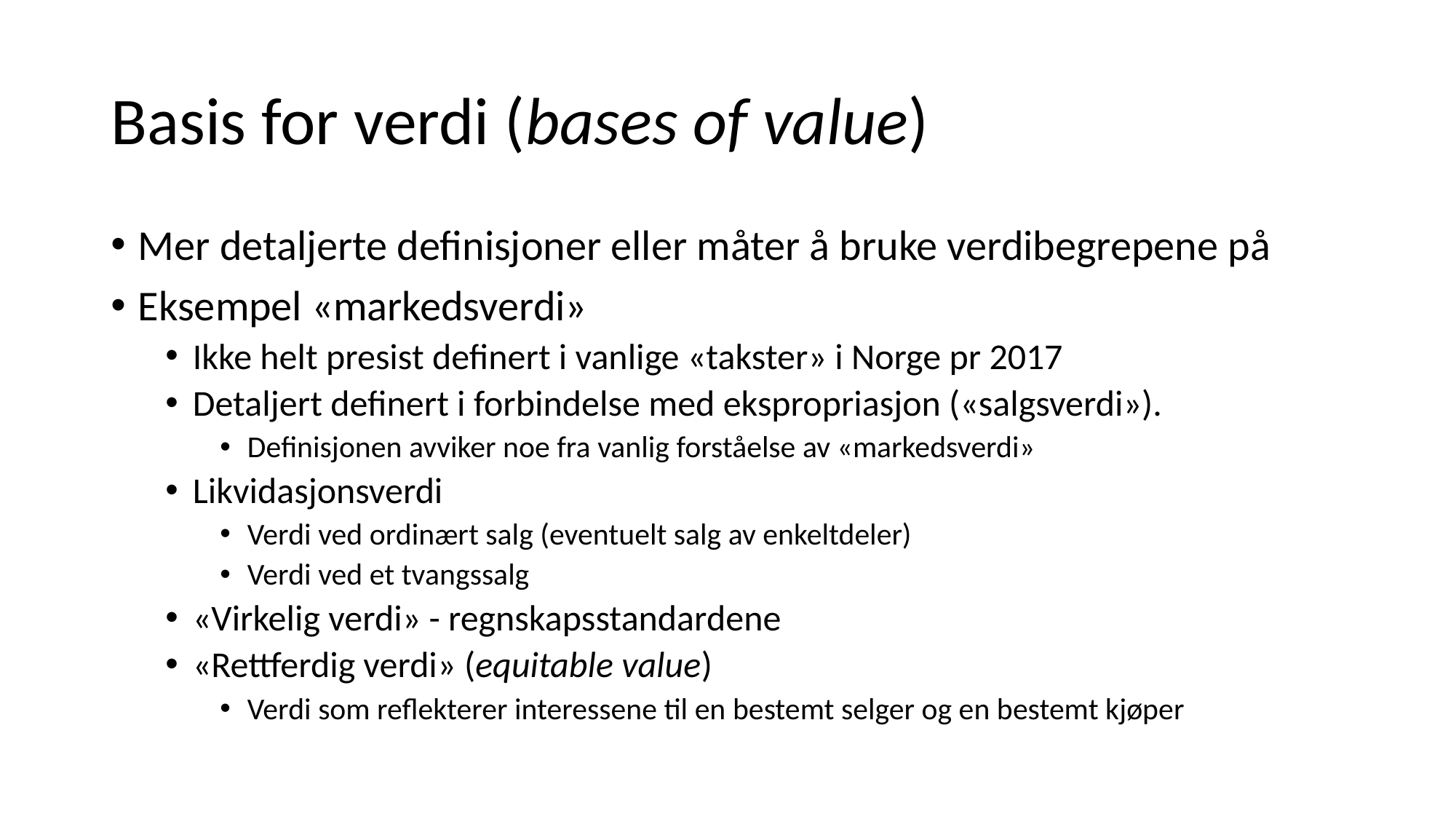

# Basis for verdi (bases of value)
Mer detaljerte definisjoner eller måter å bruke verdibegrepene på
Eksempel «markedsverdi»
Ikke helt presist definert i vanlige «takster» i Norge pr 2017
Detaljert definert i forbindelse med ekspropriasjon («salgsverdi»).
Definisjonen avviker noe fra vanlig forståelse av «markedsverdi»
Likvidasjonsverdi
Verdi ved ordinært salg (eventuelt salg av enkeltdeler)
Verdi ved et tvangssalg
«Virkelig verdi» - regnskapsstandardene
«Rettferdig verdi» (equitable value)
Verdi som reflekterer interessene til en bestemt selger og en bestemt kjøper